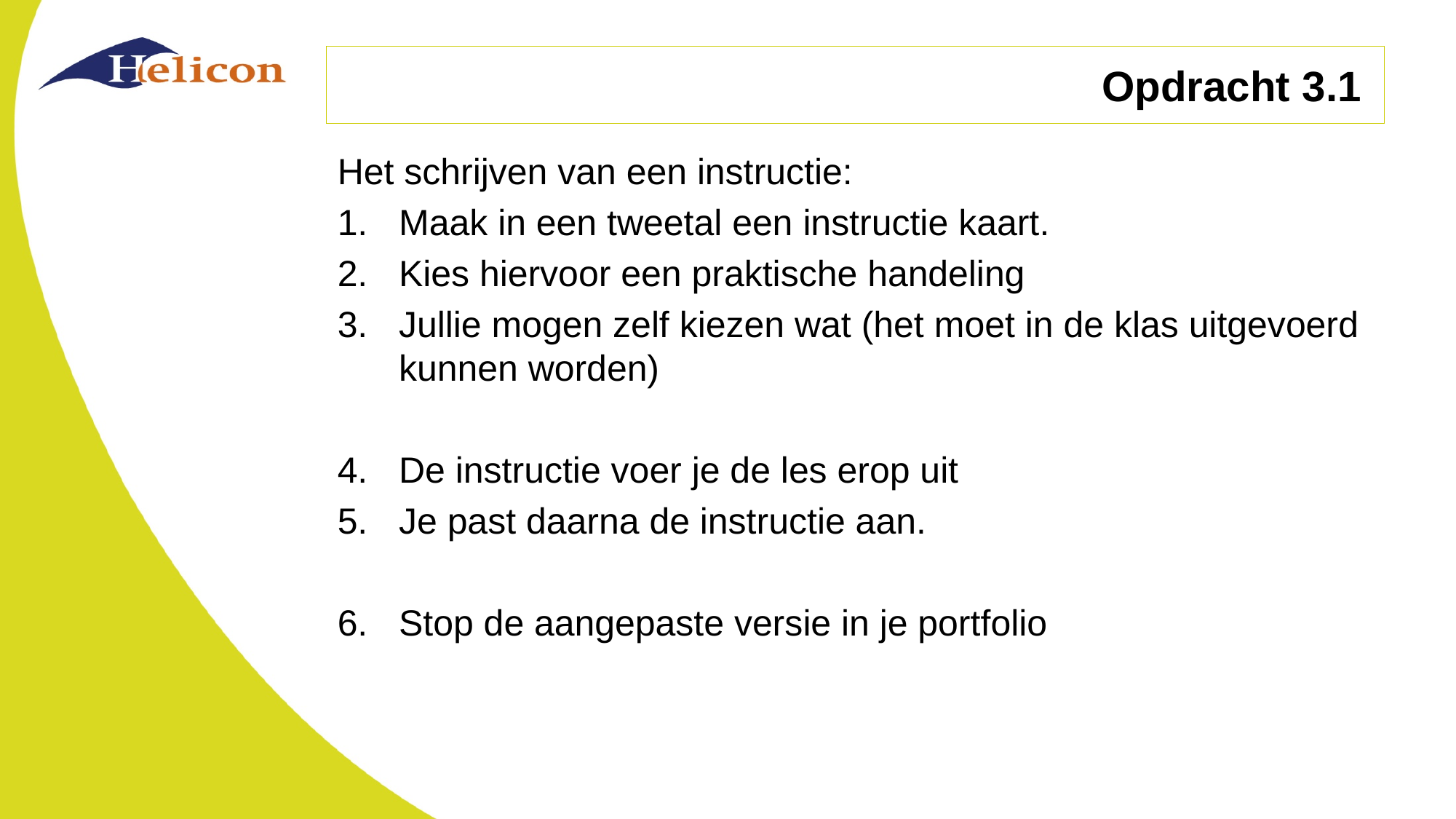

# Opdracht 3.1
Het schrijven van een instructie:
Maak in een tweetal een instructie kaart.
Kies hiervoor een praktische handeling
Jullie mogen zelf kiezen wat (het moet in de klas uitgevoerd kunnen worden)

De instructie voer je de les erop uit
Je past daarna de instructie aan.

Stop de aangepaste versie in je portfolio